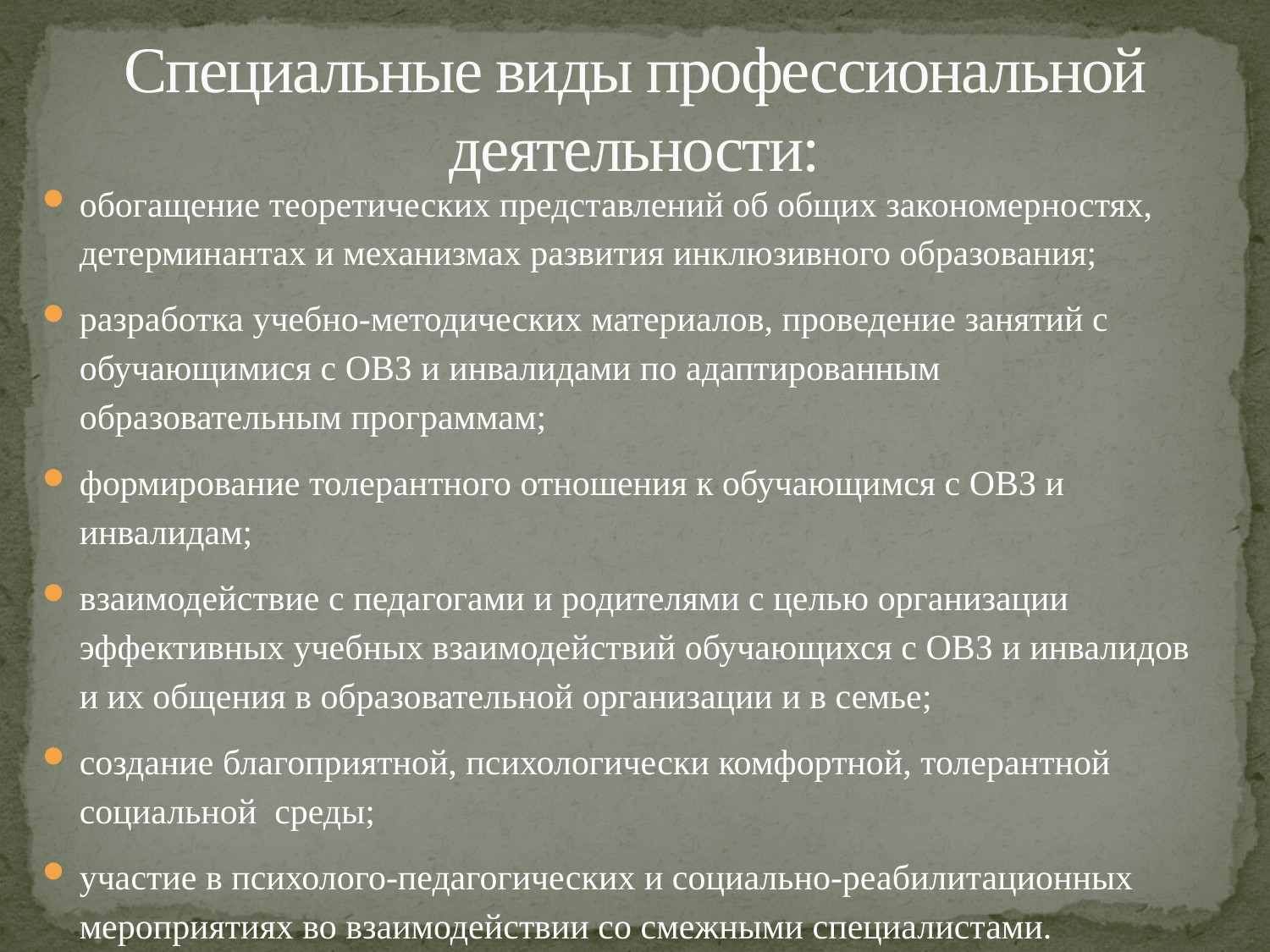

# Специальные виды профессиональной деятельности:
обогащение теоретических представлений об общих закономерностях, детерминантах и механизмах развития инклюзивного образования;
разработка учебно-методических материалов, проведение занятий с обучающимися с ОВЗ и инвалидами по адаптированным образовательным программам;
формирование толерантного отношения к обучающимся с ОВЗ и инвалидам;
взаимодействие с педагогами и родителями с целью организации эффективных учебных взаимодействий обучающихся с ОВЗ и инвалидов и их общения в образовательной организации и в семье;
создание благоприятной, психологически комфортной, толерантной социальной  среды;
участие в психолого-педагогических и социально-реабилитационных мероприятиях во взаимодействии со смежными специалистами.